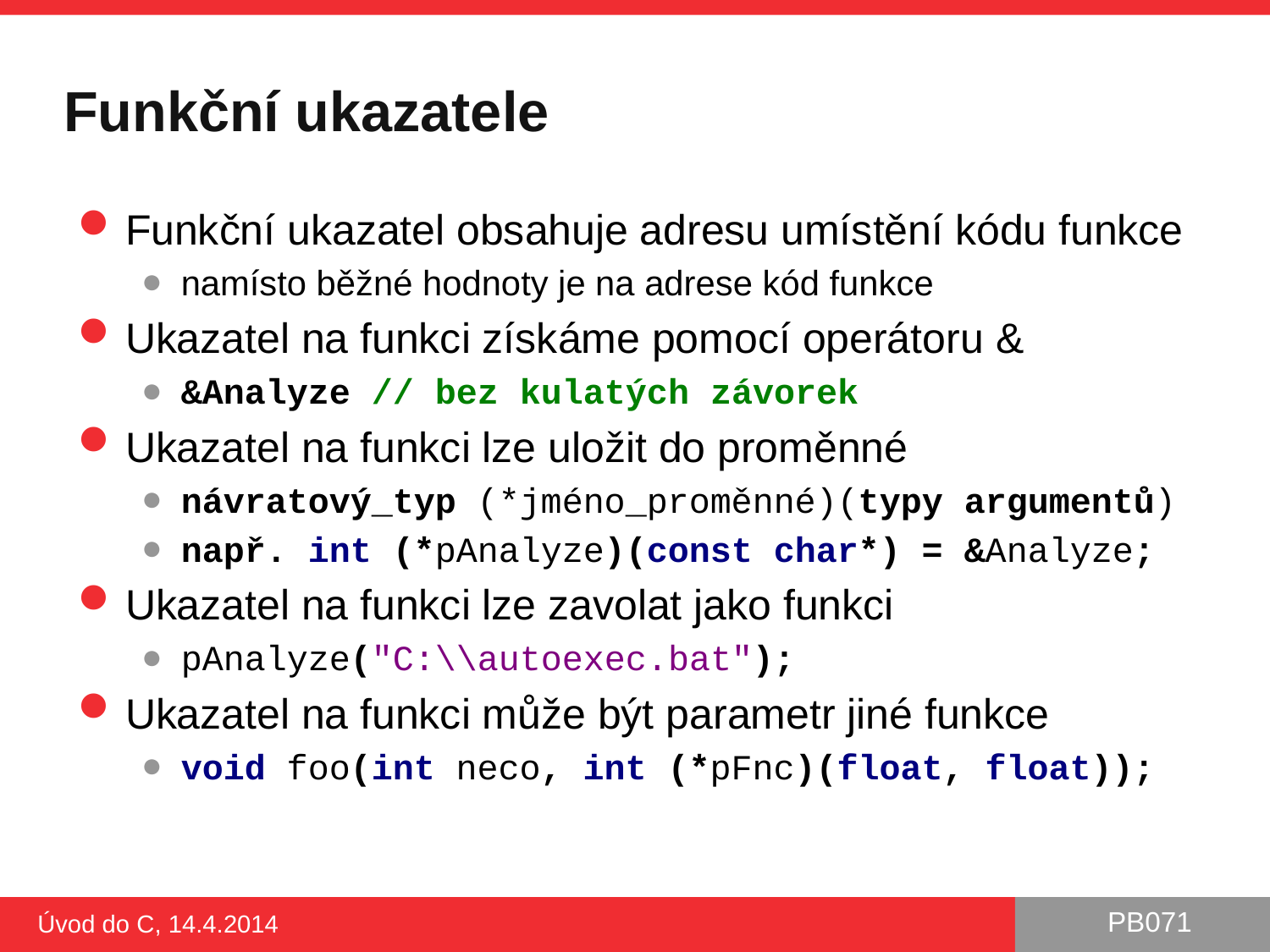

# Funkční ukazatele
Funkční ukazatel obsahuje adresu umístění kódu funkce
namísto běžné hodnoty je na adrese kód funkce
Ukazatel na funkci získáme pomocí operátoru &
&Analyze // bez kulatých závorek
Ukazatel na funkci lze uložit do proměnné
návratový_typ (*jméno_proměnné)(typy argumentů)
např. int (*pAnalyze)(const char*) = &Analyze;
Ukazatel na funkci lze zavolat jako funkci
pAnalyze("C:\\autoexec.bat");
Ukazatel na funkci může být parametr jiné funkce
void foo(int neco, int (*pFnc)(float, float));

Úvod do C, 14.4.2014